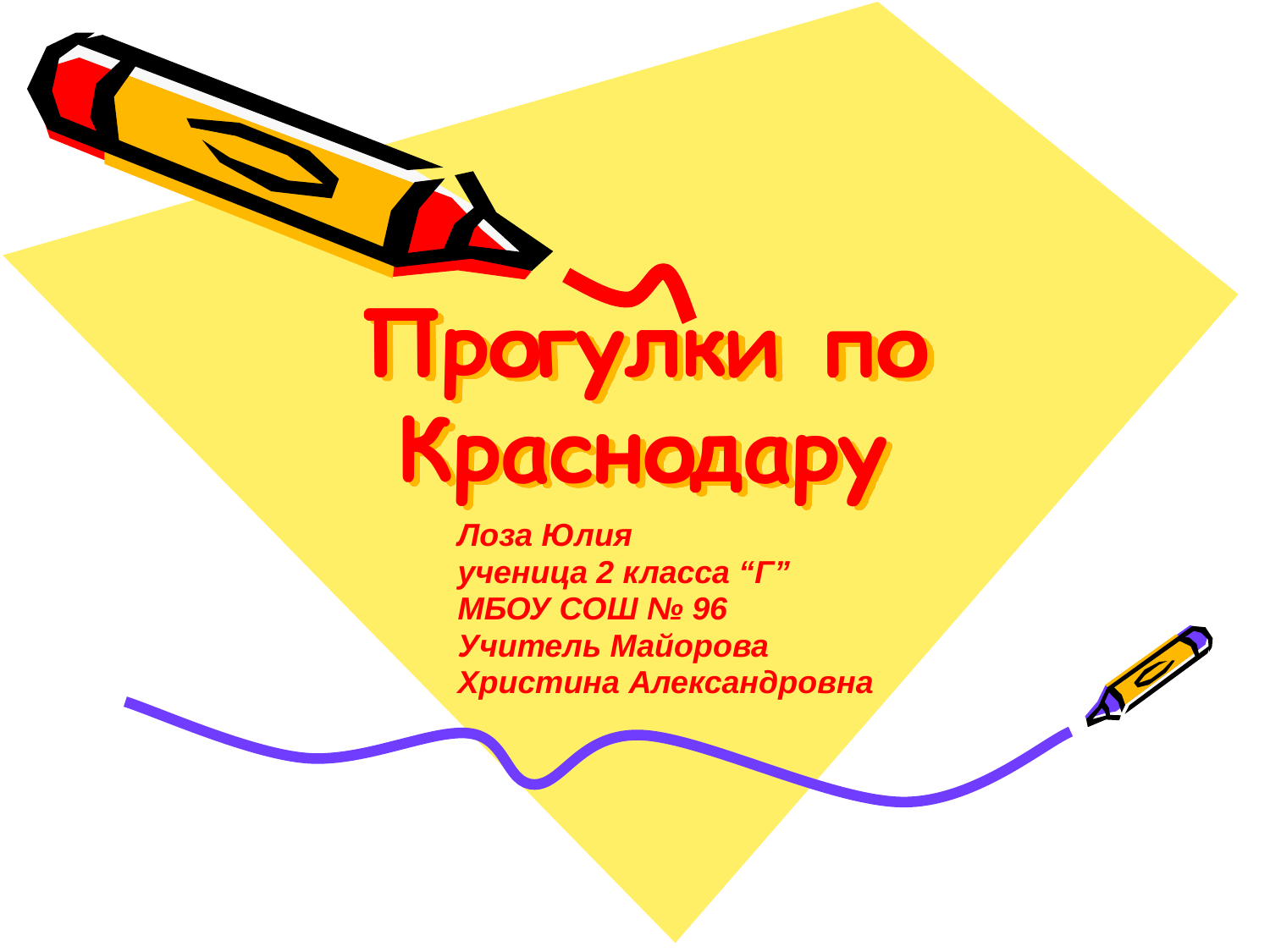

# Прогулки по Краснодару
Лоза Юлия
ученица 2 класса “Г”
МБОУ СОШ № 96
Учитель Майорова
Христина Александровна